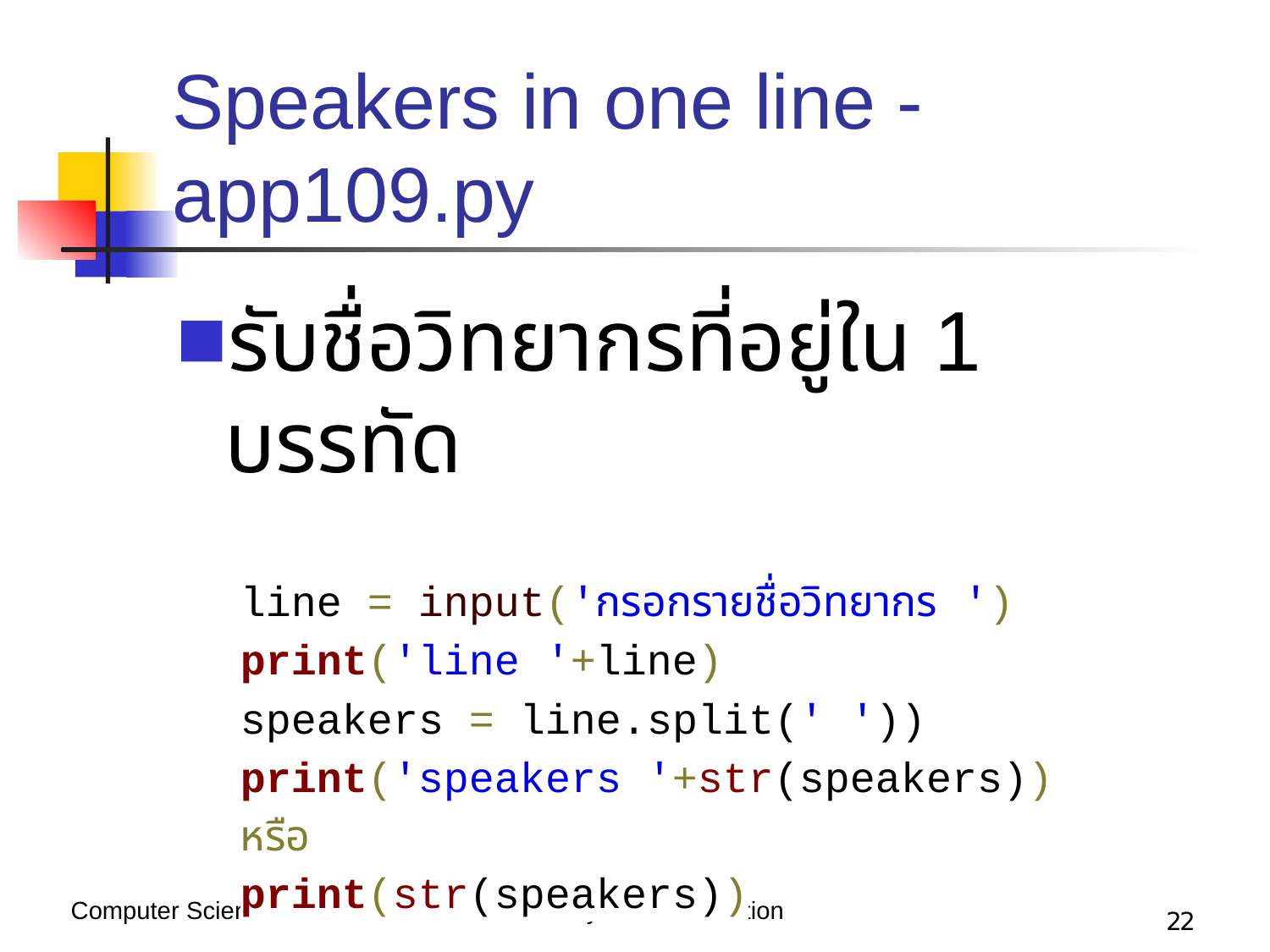

# Speakers in one line - app109.py
รับชื่อวิทยากรที่อยู่ใน 1 บรรทัด

line = input('กรอกรายชื่อวิทยากร ')
print('line '+line)
speakers = line.split(' '))
print('speakers '+str(speakers))
หรือ
print(str(speakers))
22